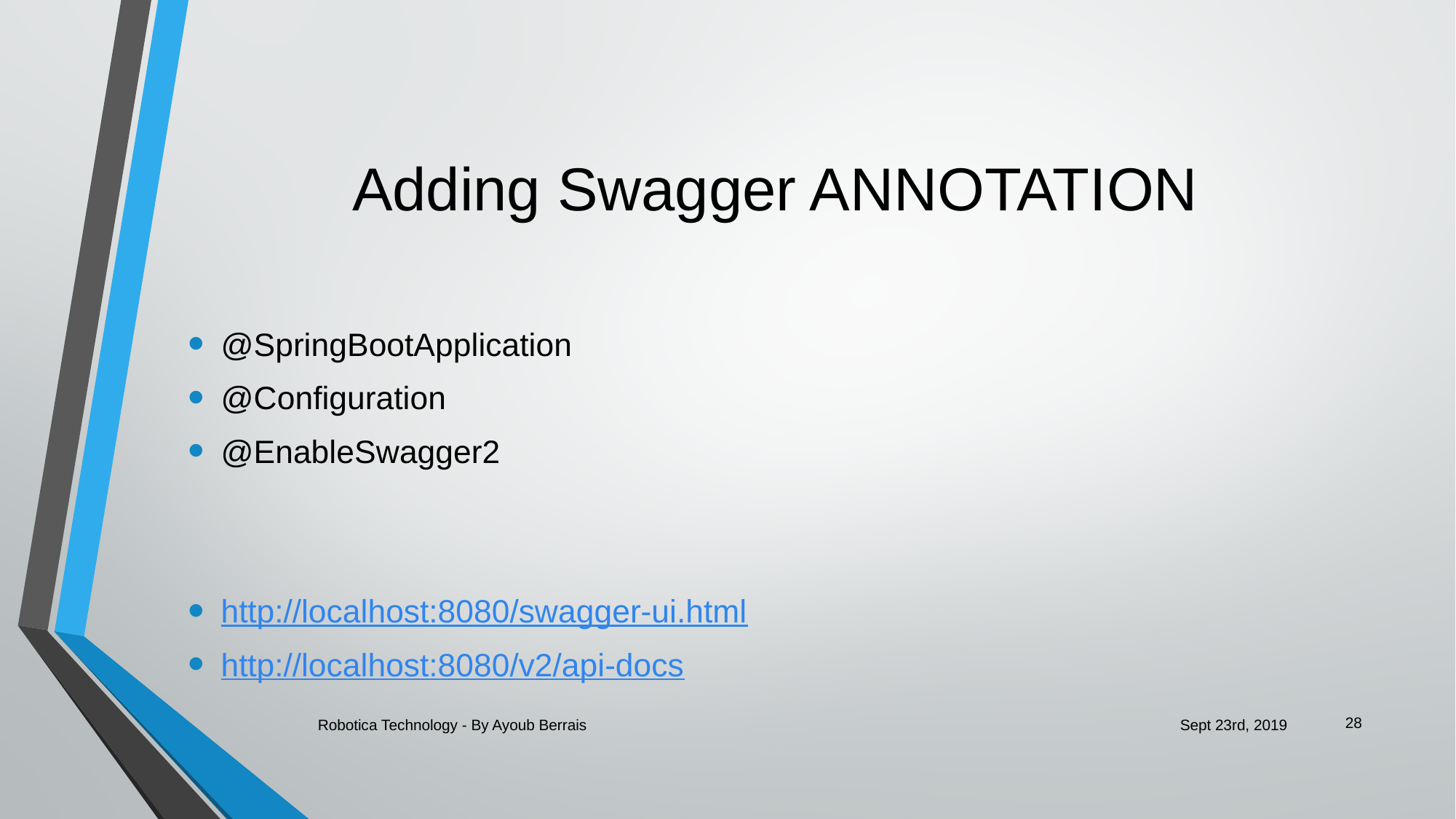

# Adding Swagger ANNOTATION
@SpringBootApplication
@Configuration
@EnableSwagger2

http://localhost:8080/swagger-ui.html
http://localhost:8080/v2/api-docs

28
Robotica Technology - By Ayoub Berrais
Sept 23rd, 2019